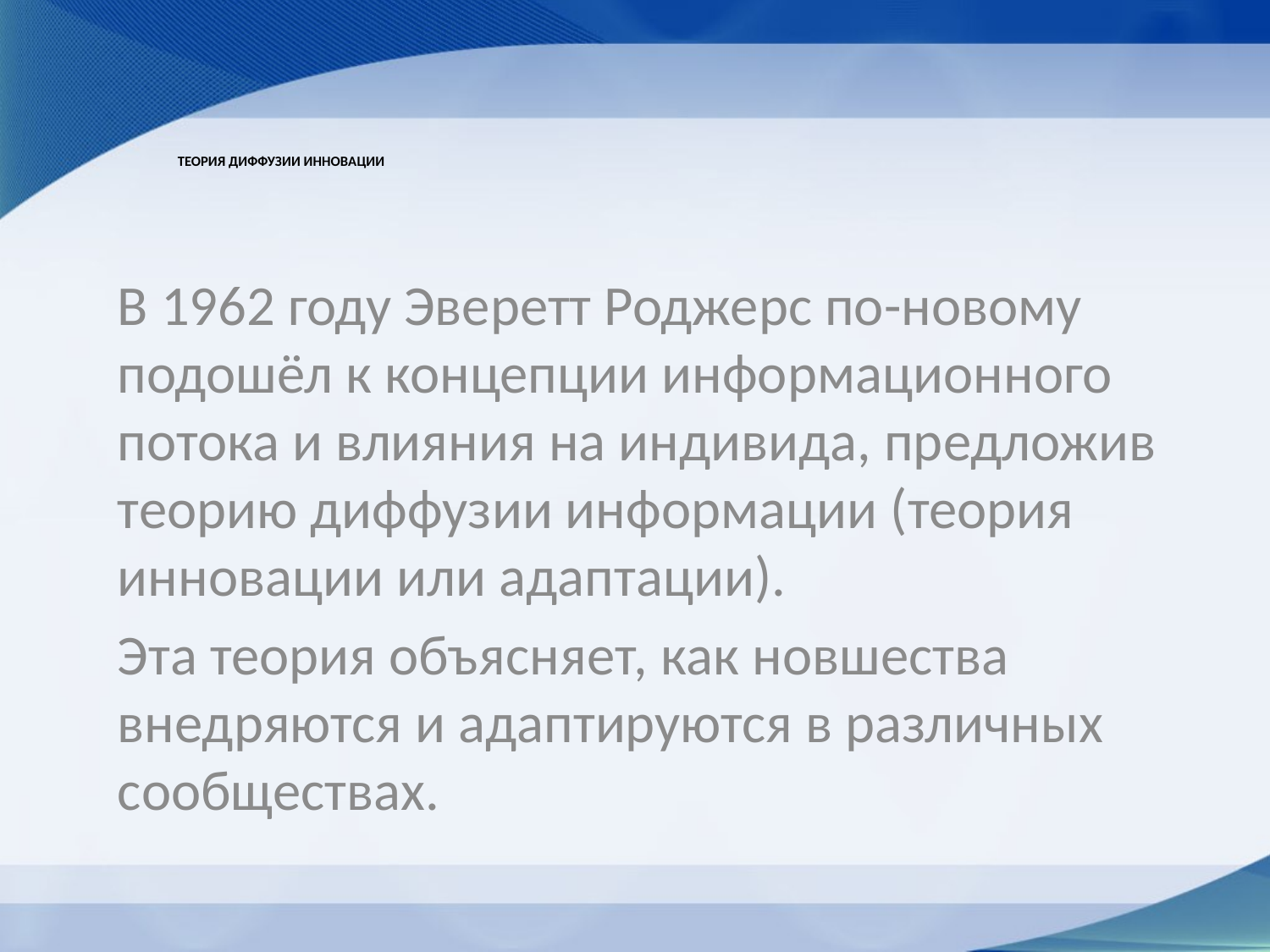

# Теория диффузии инновации
В 1962 году Эверетт Роджерс по-новому подошёл к концепции информационного потока и влияния на индивида, предложив теорию диффузии информации (теория инновации или адаптации).
Эта теория объясняет, как новшества внедряются и адаптируются в различных сообществах.